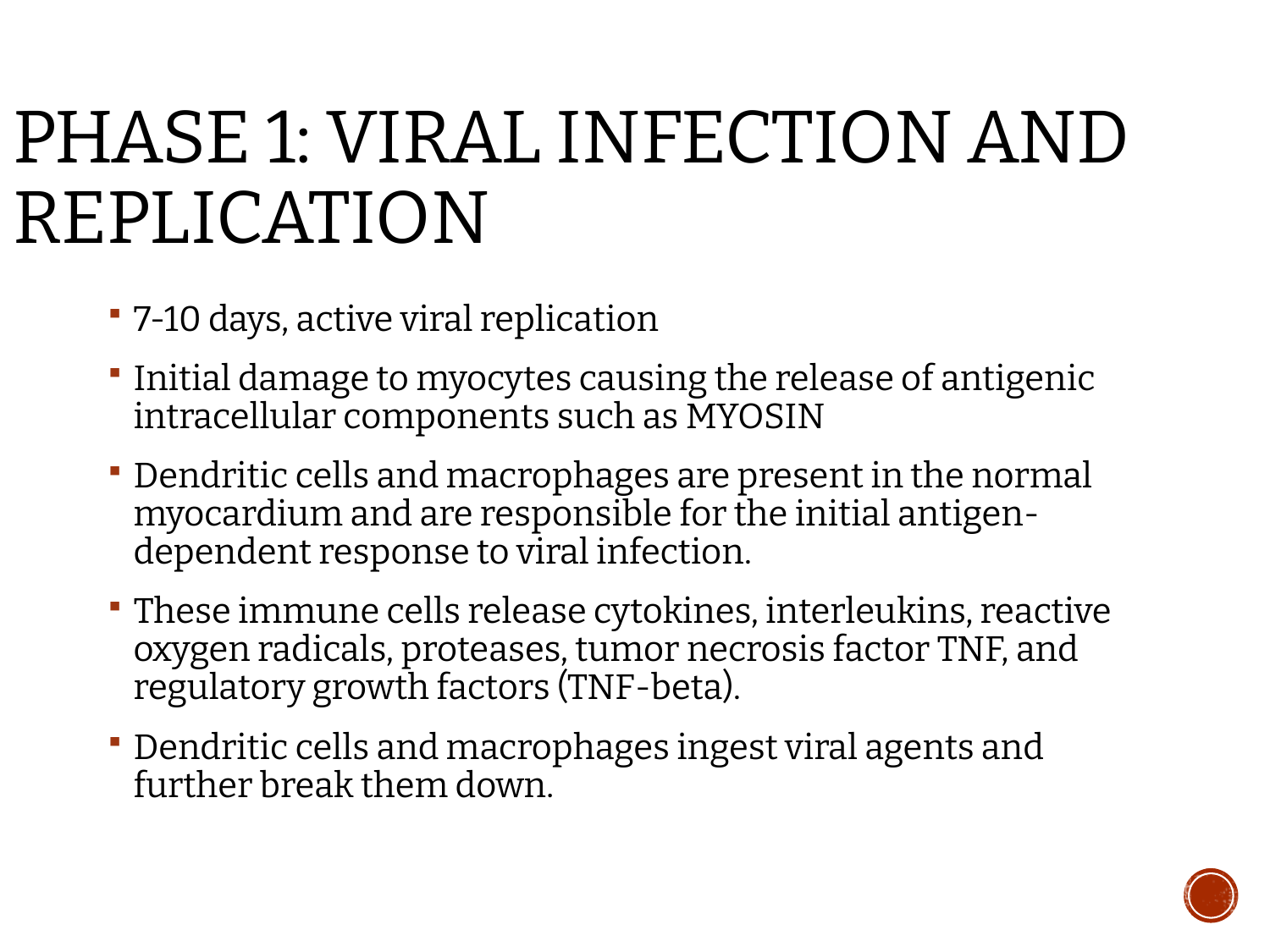

# PHASE 1: VIRAL INFECTION AND REPLICATION
7-10 days, active viral replication
Initial damage to myocytes causing the release of antigenic intracellular components such as MYOSIN
Dendritic cells and macrophages are present in the normal myocardium and are responsible for the initial antigen-dependent response to viral infection.
These immune cells release cytokines, interleukins, reactive oxygen radicals, proteases, tumor necrosis factor TNF, and regulatory growth factors (TNF-beta).
Dendritic cells and macrophages ingest viral agents and further break them down.